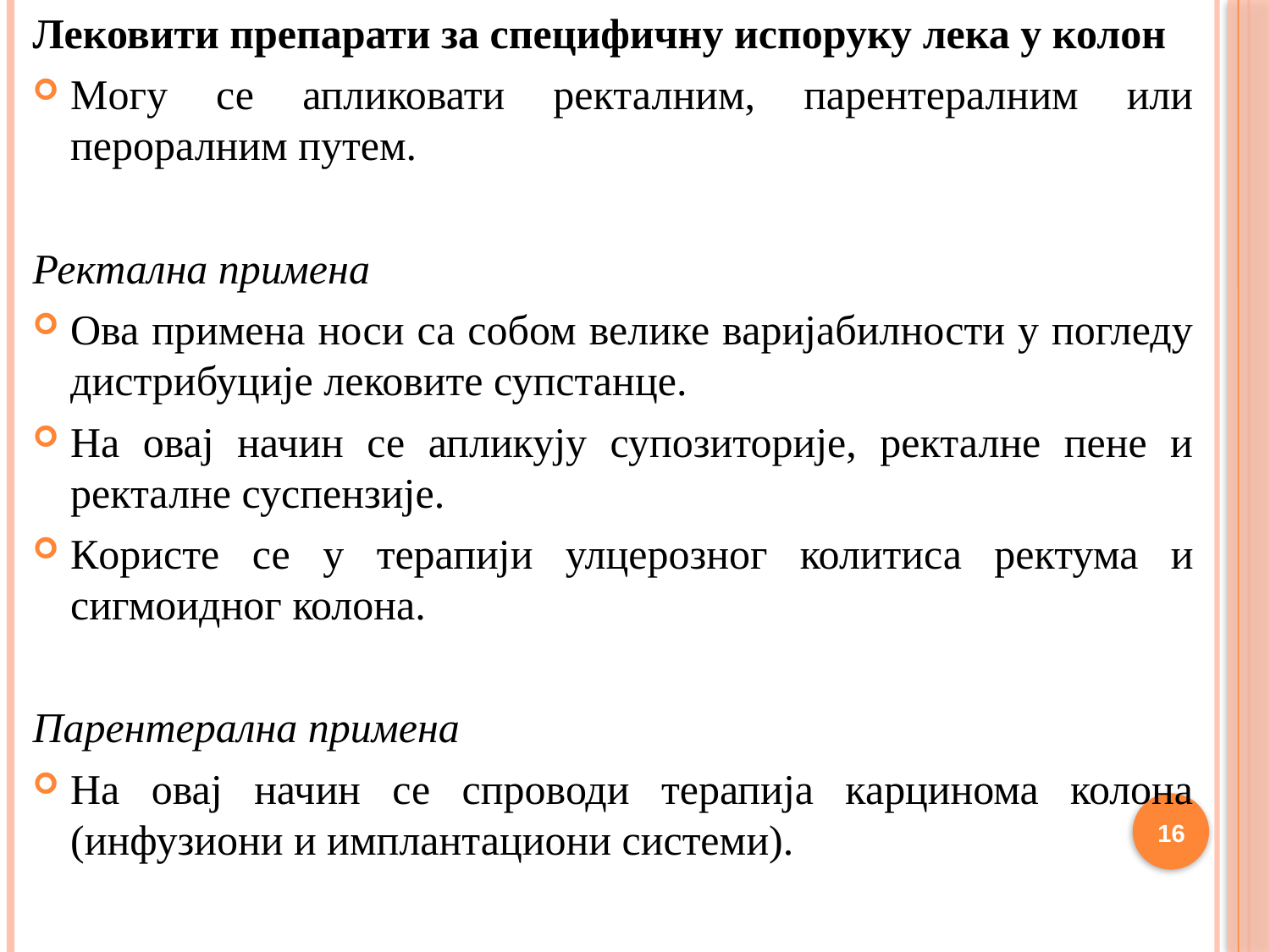

Лековити препарати за специфичну испоруку лека у колон
Могу се апликовати ректалним, парентералним или пероралним путем.

Ректална примена
Ова примена носи са собом велике варијабилности у погледу дистрибуције лековите супстанце.
На овај начин се апликују супозиторије, ректалне пене и ректалне суспензије.
Користе се у терапији улцерозног колитиса ректума и сигмоидног колона.

Парентерална примена
На овај начин се спроводи терапија карцинома колона (инфузиони и имплантациони системи).
16